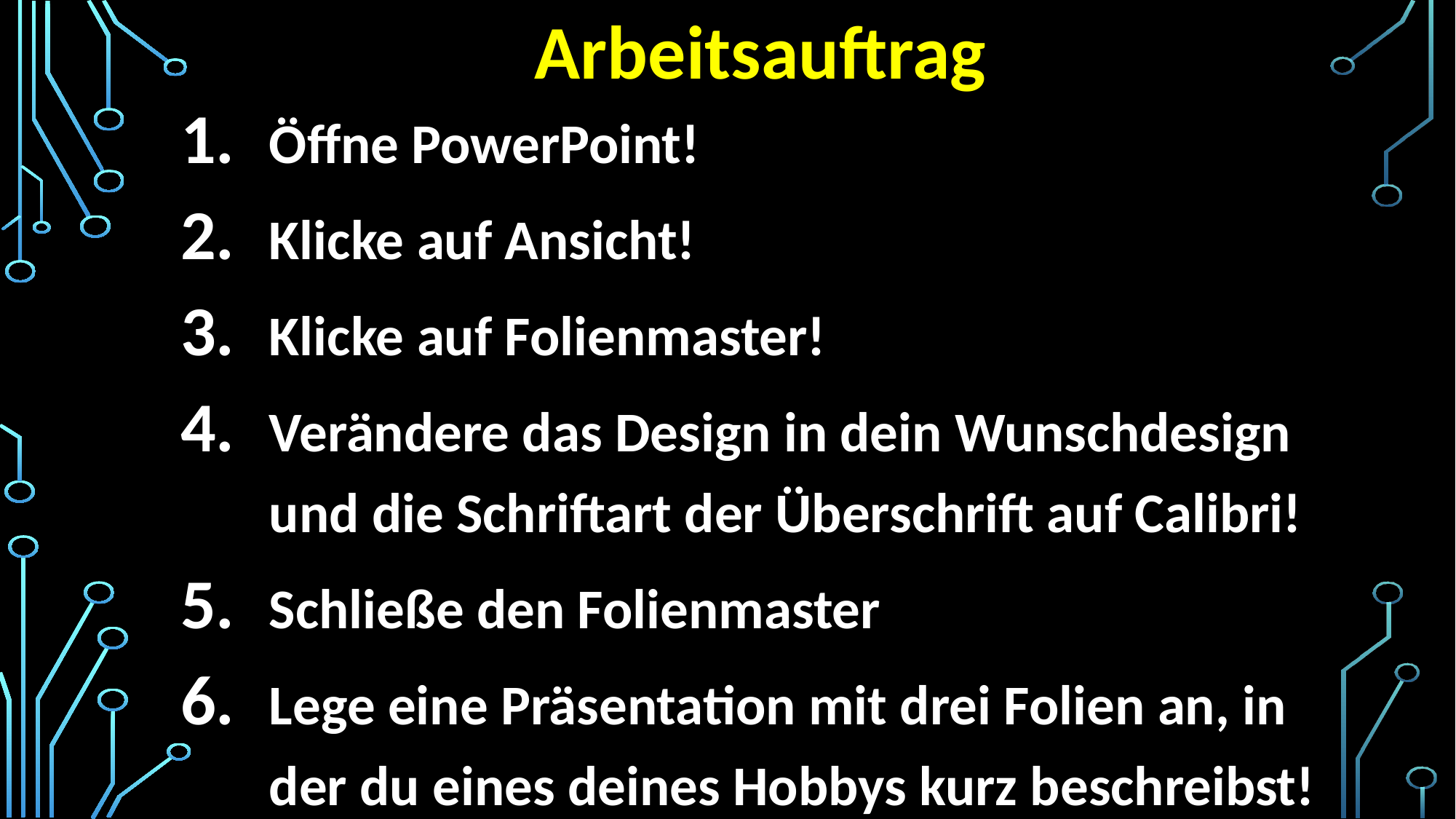

# Arbeitsauftrag
Öffne PowerPoint!
Klicke auf Ansicht!
Klicke auf Folienmaster!
Verändere das Design in dein Wunschdesign und die Schriftart der Überschrift auf Calibri!
Schließe den Folienmaster
Lege eine Präsentation mit drei Folien an, in der du eines deines Hobbys kurz beschreibst!